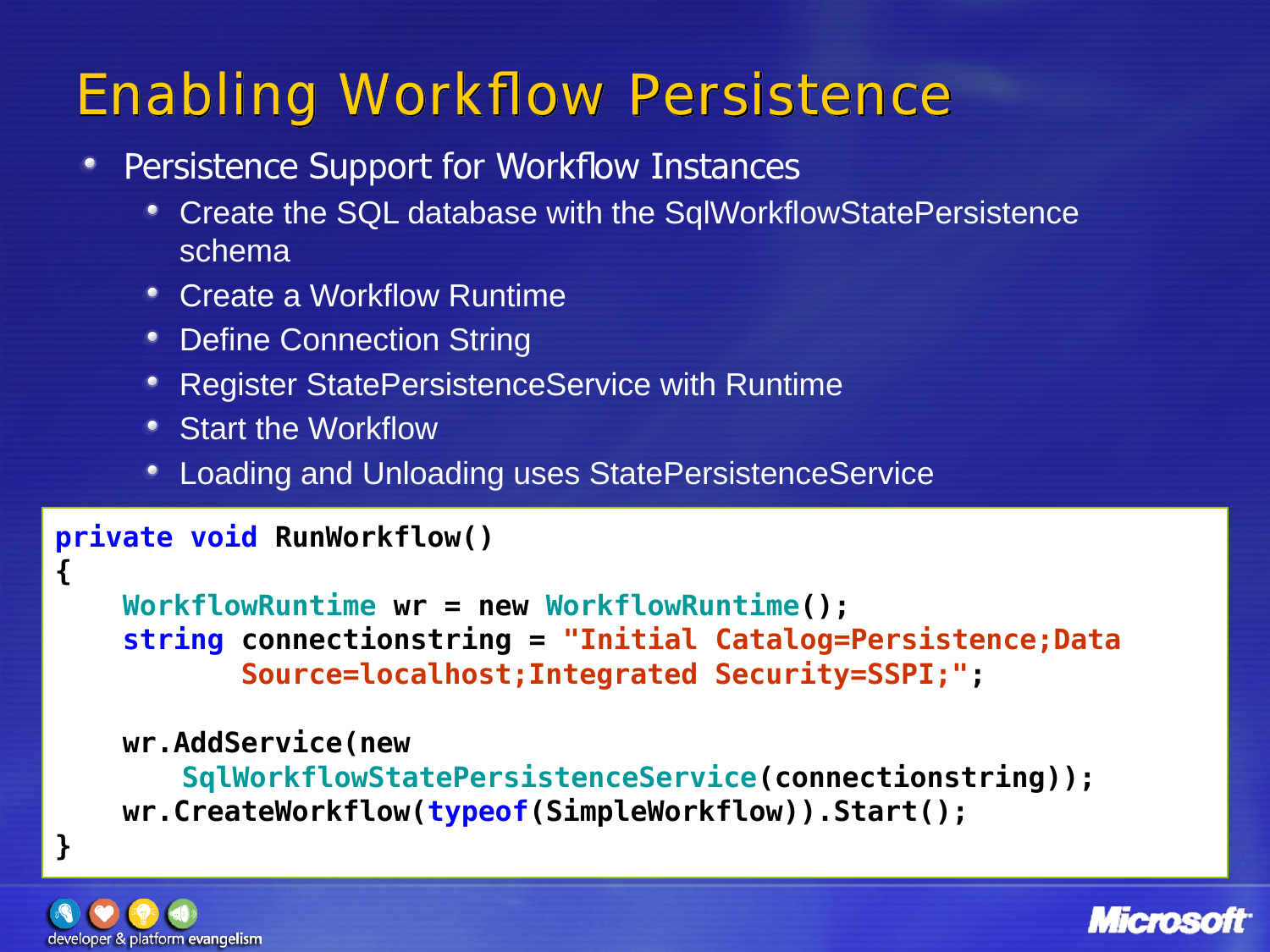

# Enabling Workflow Persistence
Persistence Support for Workflow Instances
Create the SQL database with the SqlWorkflowStatePersistence schema
Create a Workflow Runtime
Define Connection String
Register StatePersistenceService with Runtime
Start the Workflow
Loading and Unloading uses StatePersistenceService
private void RunWorkflow()
{
    WorkflowRuntime wr = new WorkflowRuntime();
    string connectionstring = "Initial Catalog=Persistence;Data
           Source=localhost;Integrated Security=SSPI;";

    wr.AddService(new
	SqlWorkflowStatePersistenceService(connectionstring));
    wr.CreateWorkflow(typeof(SimpleWorkflow)).Start();
}